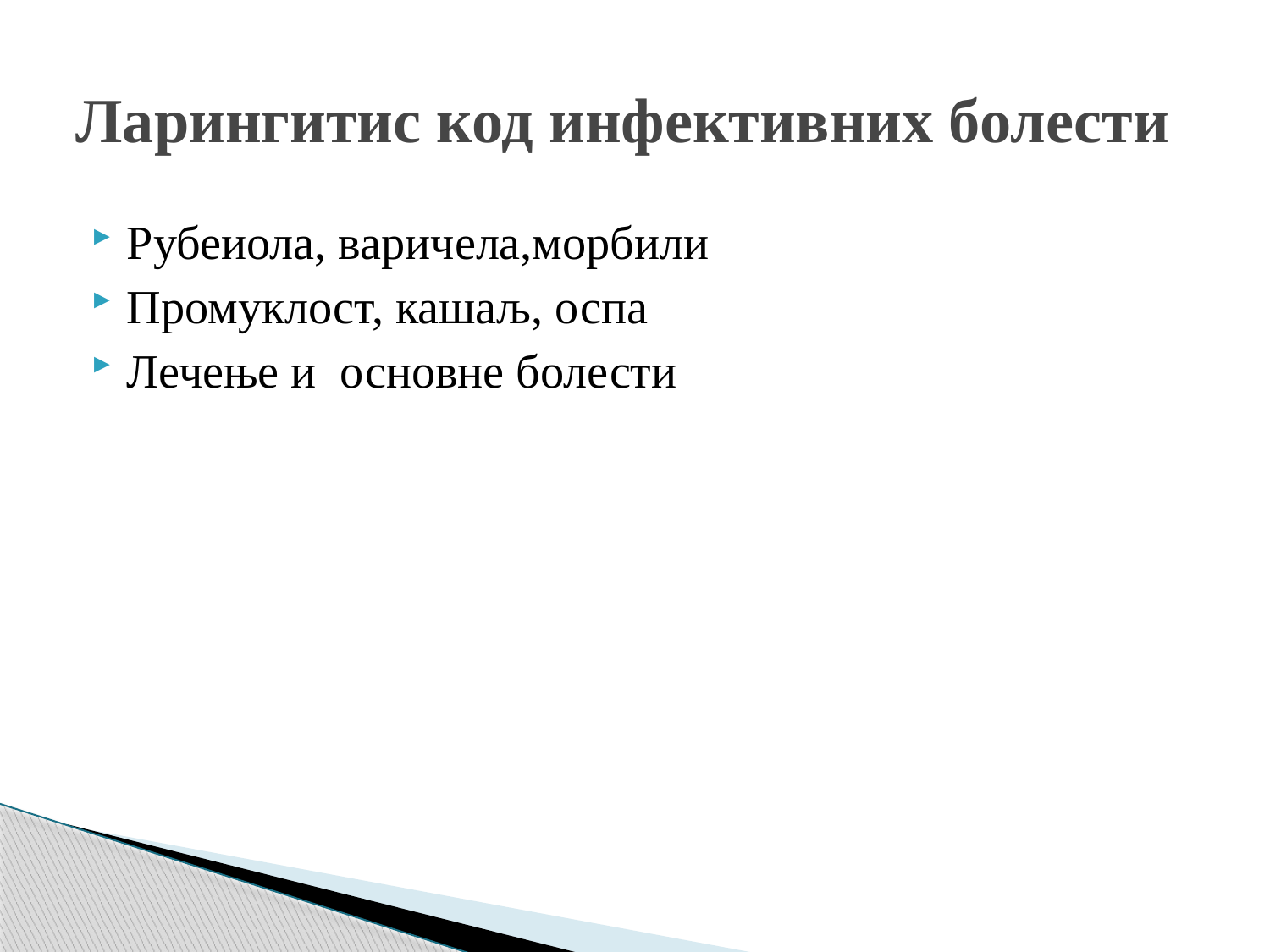

# Ларингитис код инфективних болести
Рубеиола, варичела,морбили
Промуклост, кашаљ, оспа
Лечење и  основне болести